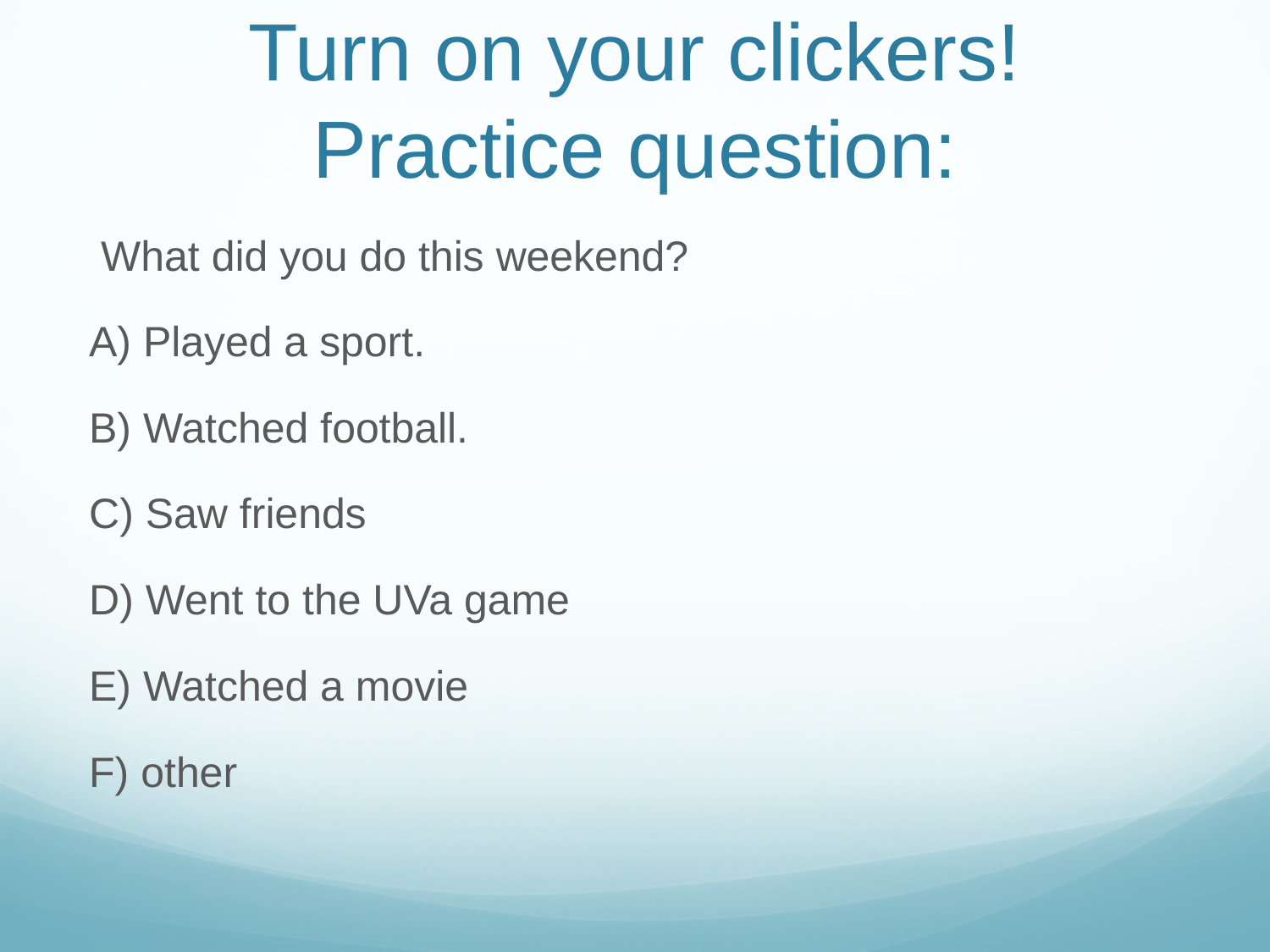

# Turn on your clickers! Practice question:
 What did you do this weekend?
A) Played a sport.
B) Watched football.
C) Saw friends
D) Went to the UVa game
E) Watched a movie
F) other